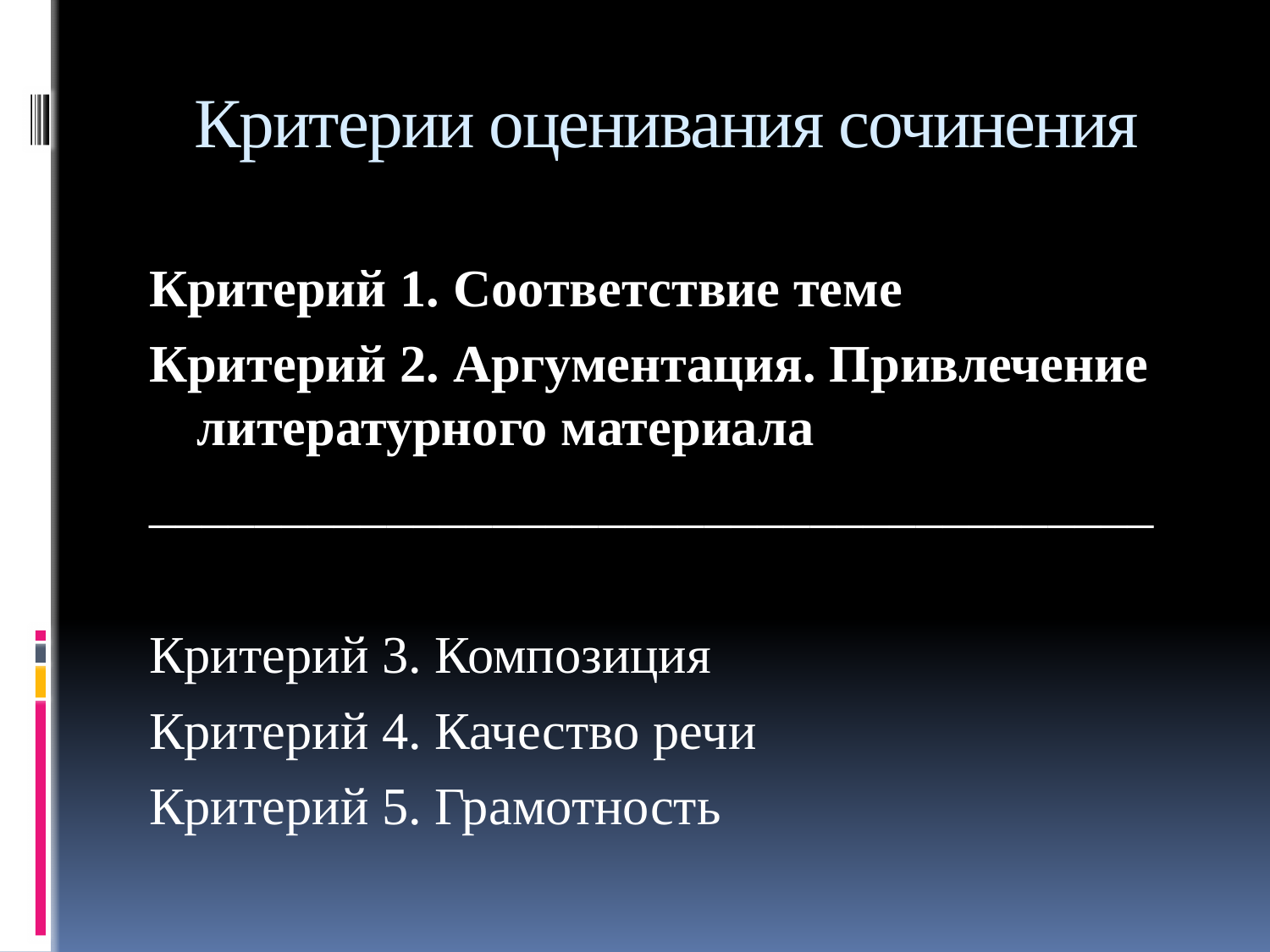

# Критерии оценивания сочинения
Критерий 1. Соответствие теме
Критерий 2. Аргументация. Привлечение литературного материала
______________________________________

Критерий 3. Композиция
Критерий 4. Качество речи
Критерий 5. Грамотность